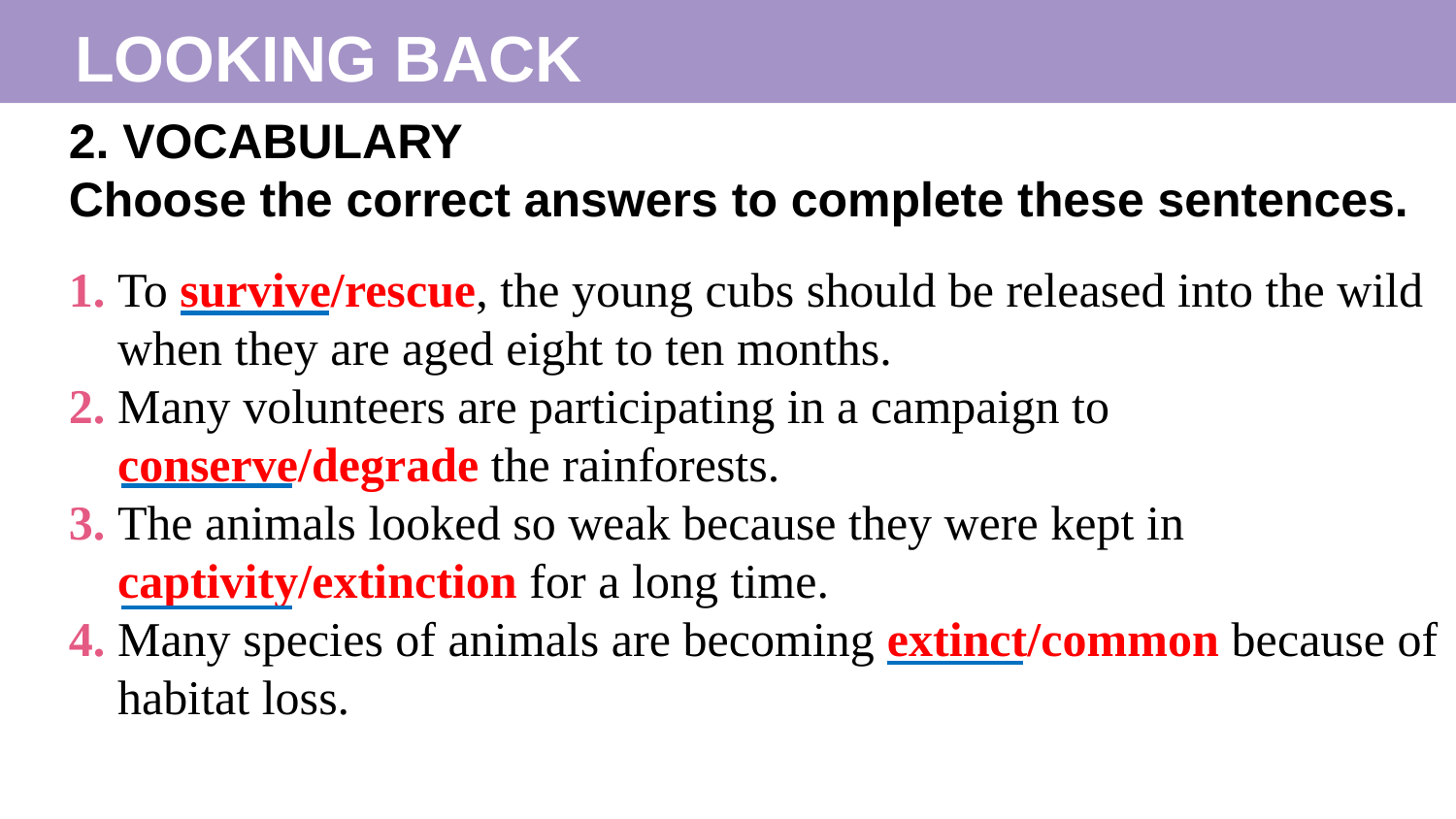

LOOKING BACK
2. VOCABULARY
Choose the correct answers to complete these sentences.
1. To survive/rescue, the young cubs should be released into the wild
    when they are aged eight to ten months.
2. Many volunteers are participating in a campaign to
    conserve/degrade the rainforests.
3. The animals looked so weak because they were kept in
    captivity/extinction for a long time.
4. Many species of animals are becoming extinct/common because of
    habitat loss.